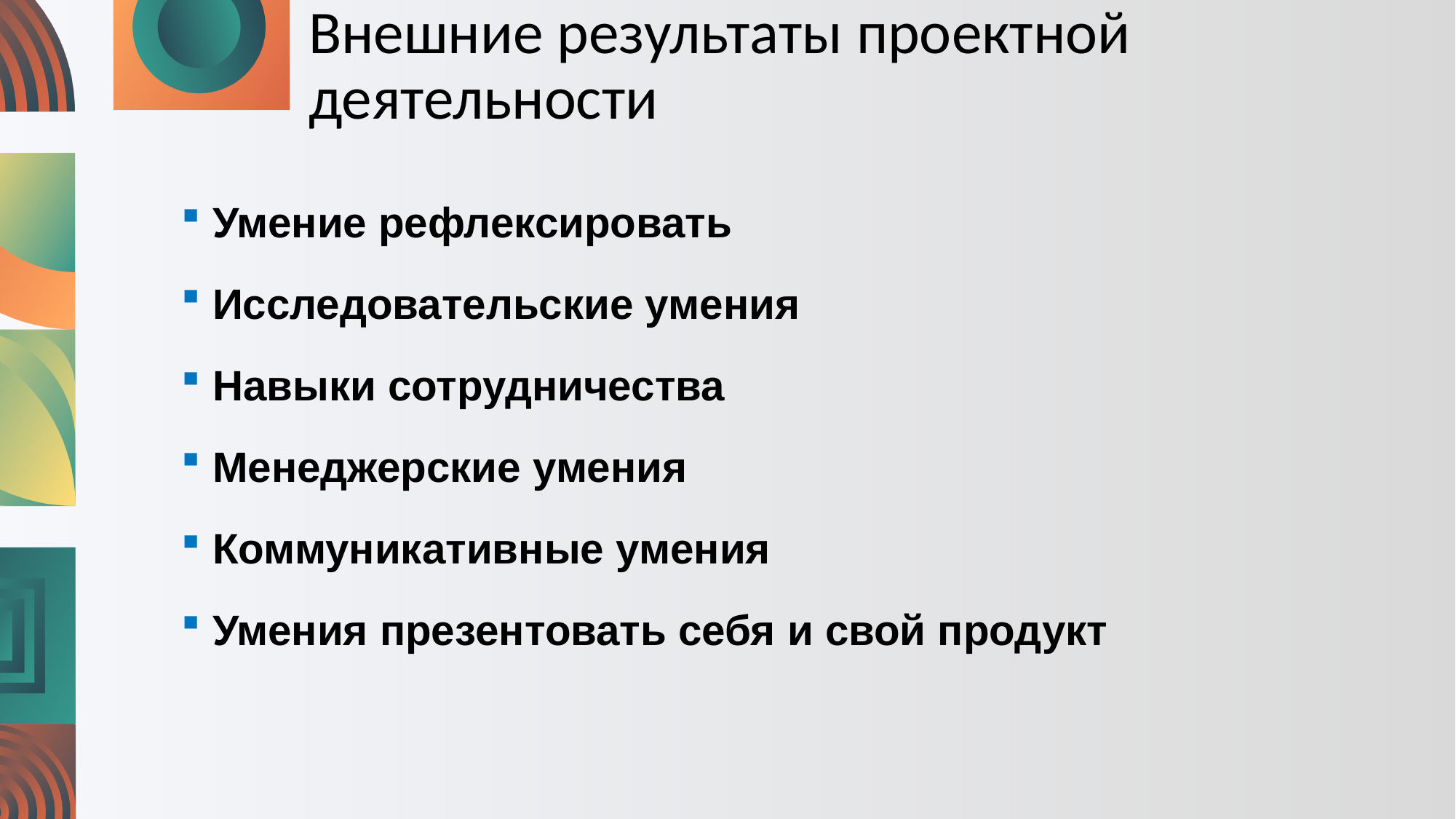

# Внешние результаты проектной деятельности
 Умение рефлексировать
 Исследовательские умения
 Навыки сотрудничества
 Менеджерские умения
 Коммуникативные умения
 Умения презентовать себя и свой продукт